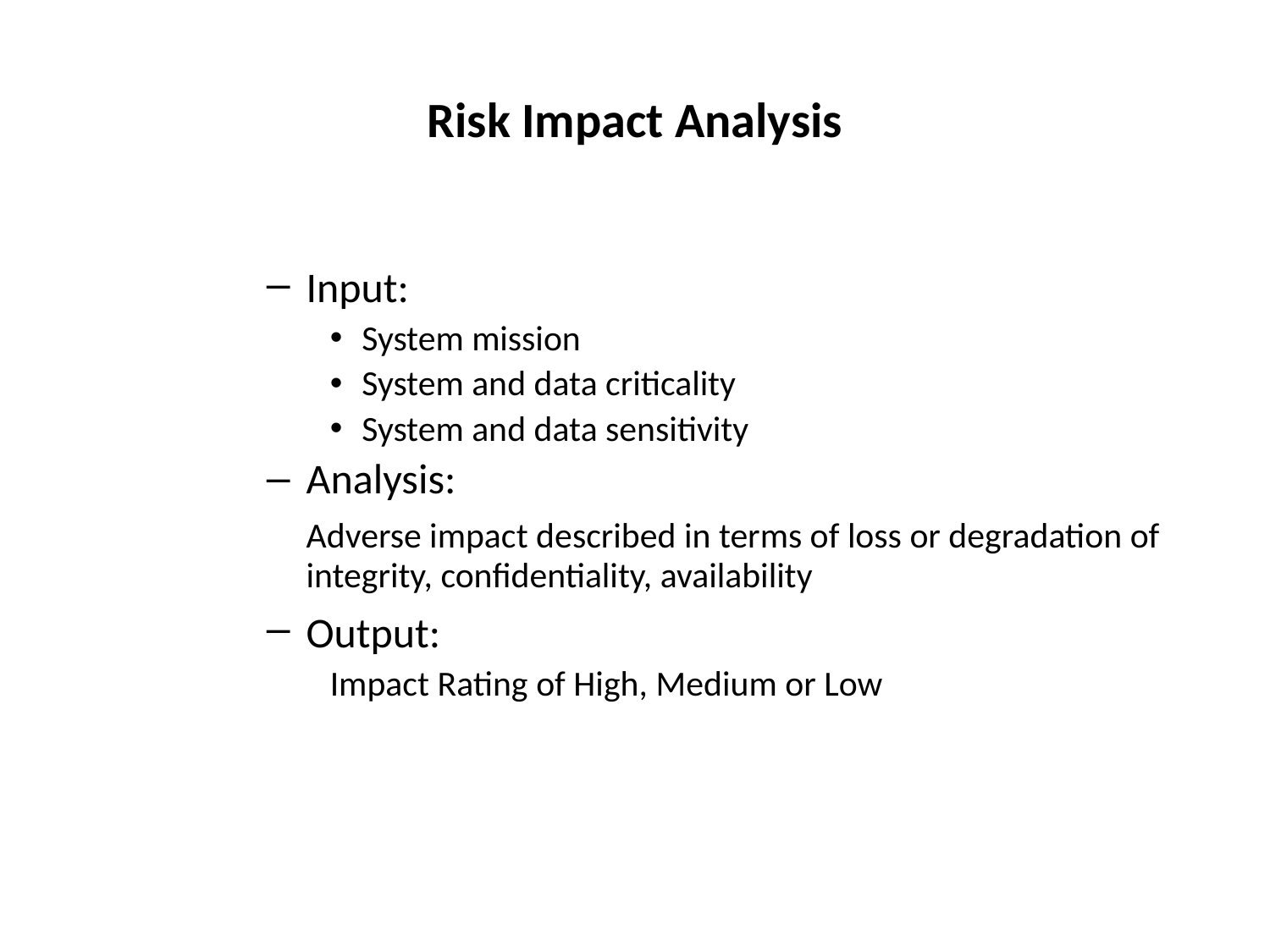

# Risk Impact Analysis
Input:
System mission
System and data criticality
System and data sensitivity
Analysis:
 	Adverse impact described in terms of loss or degradation of integrity, confidentiality, availability
Output:
Impact Rating of High, Medium or Low